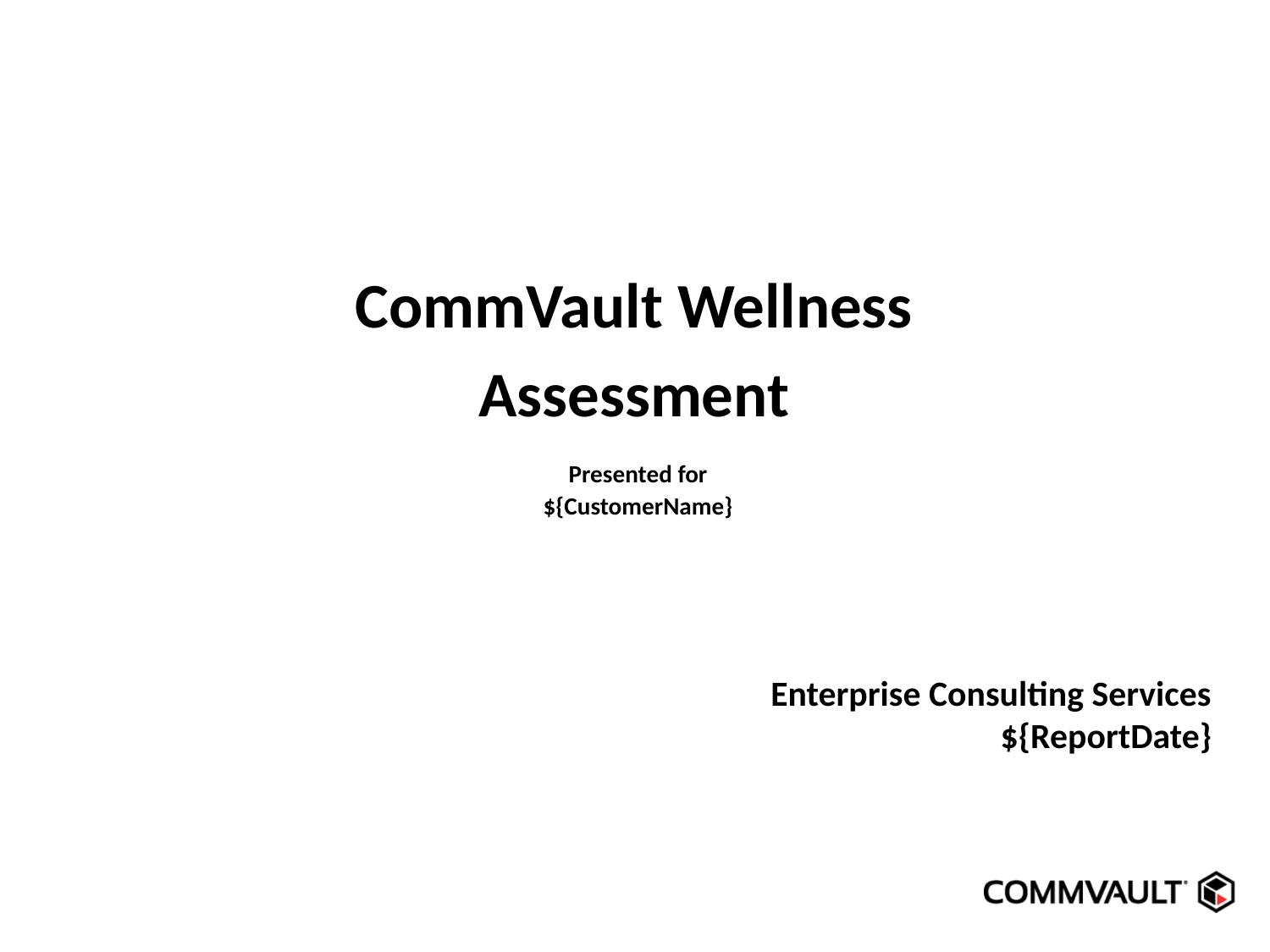

CommVault Wellness
Assessment
Enterprise Consulting Services
${ReportDate}
Presented for
${CustomerName}